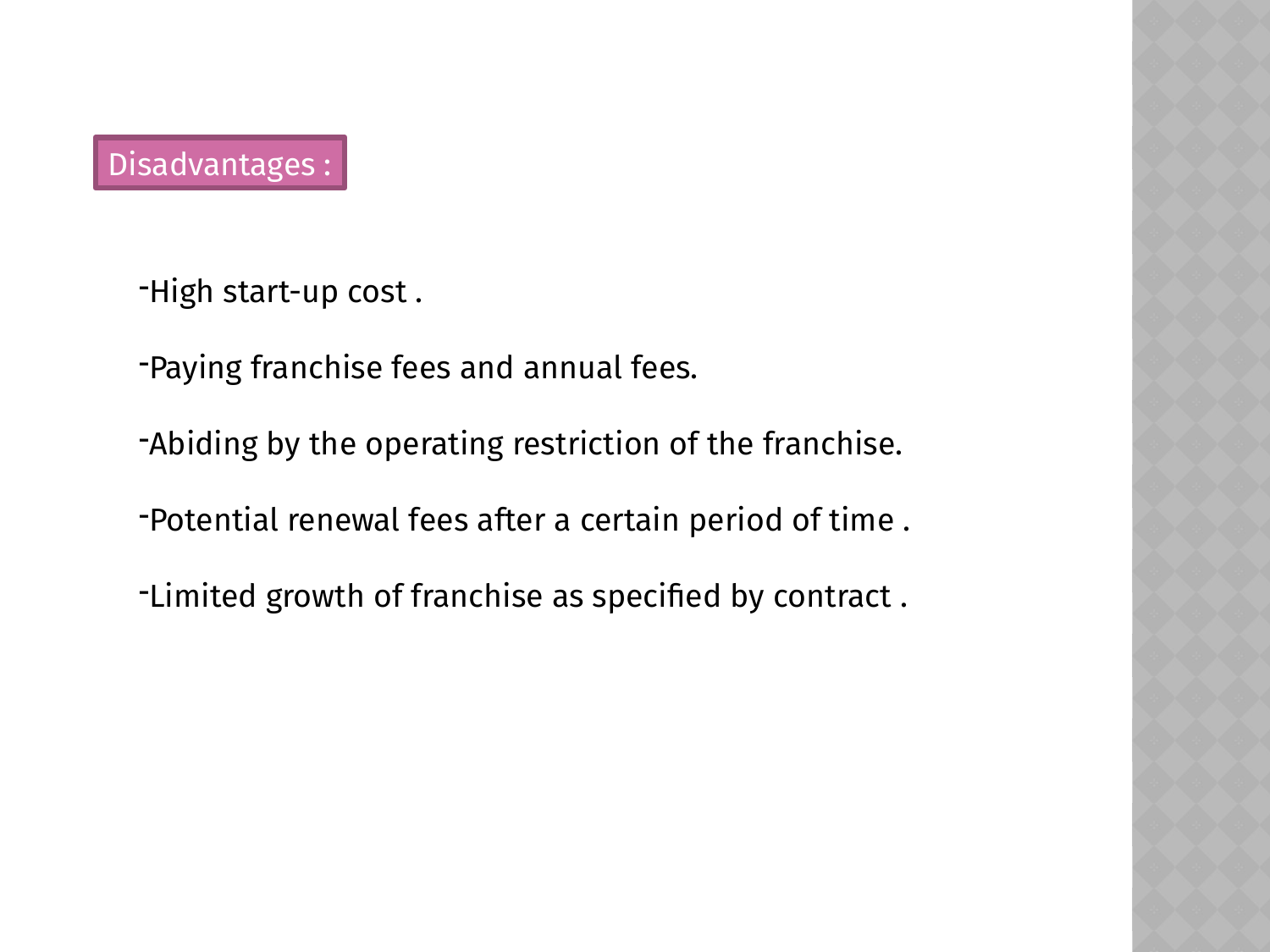

Disadvantages :
High start-up cost .

Paying franchise fees and annual fees.

Abiding by the operating restriction of the franchise.

Potential renewal fees after a certain period of time .

Limited growth of franchise as specified by contract .